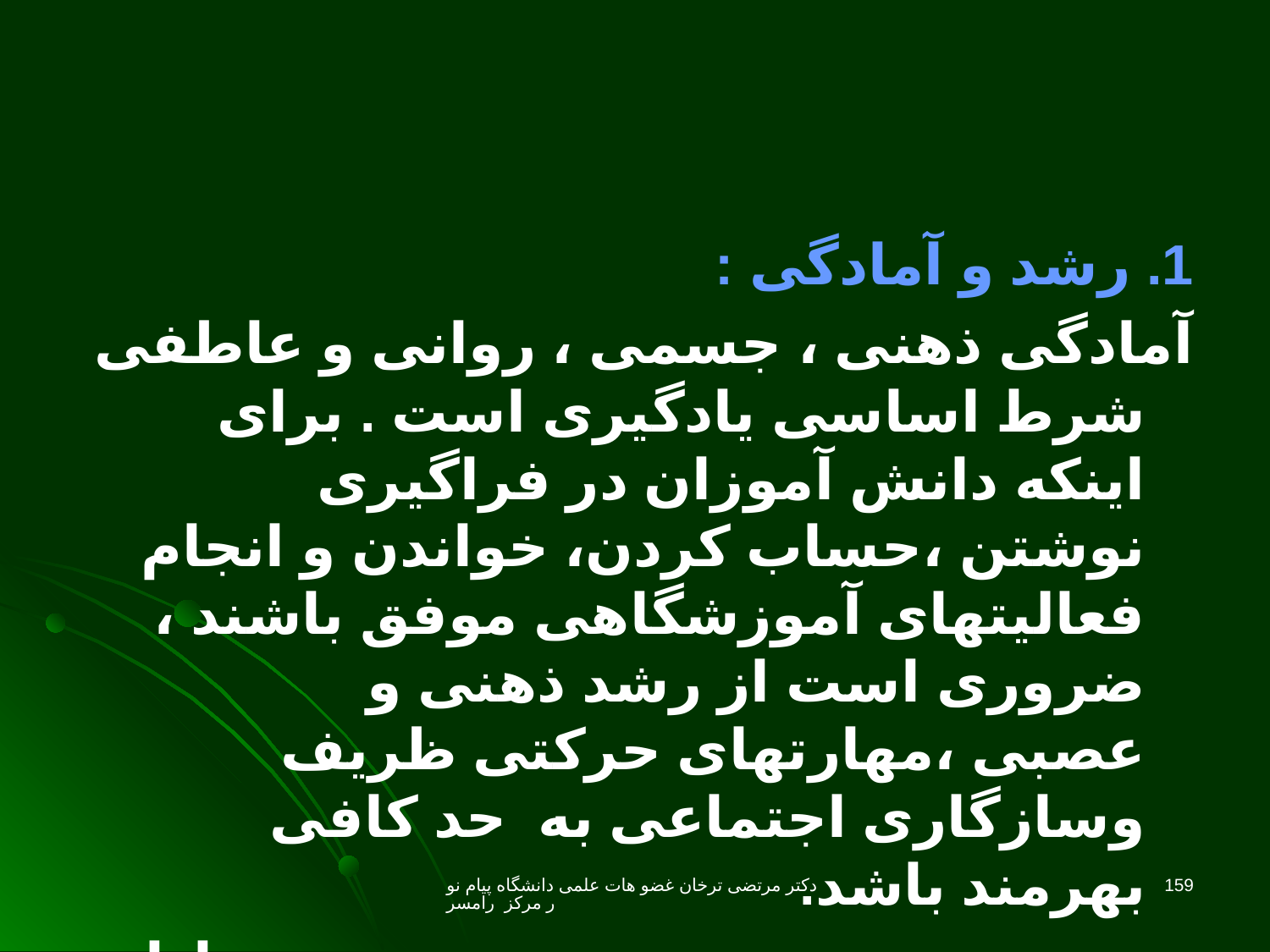

1. رشد و آمادگی :
آمادگی ذهنی ، جسمی ، روانی و عاطفی شرط اساسی یادگیری است . برای اینکه دانش آموزان در فراگیری نوشتن ،حساب کردن، خواندن و انجام فعالیتهای آموزشگاهی موفق باشند ، ضروری است از رشد ذهنی و عصبی ،مهارتهای حرکتی ظریف وسازگاری اجتماعی به  حد کافی بهرمند باشد.
ادامه
دکتر مرتضی ترخان غضو هات علمی دانشگاه پیام نور مرکز رامسر
159